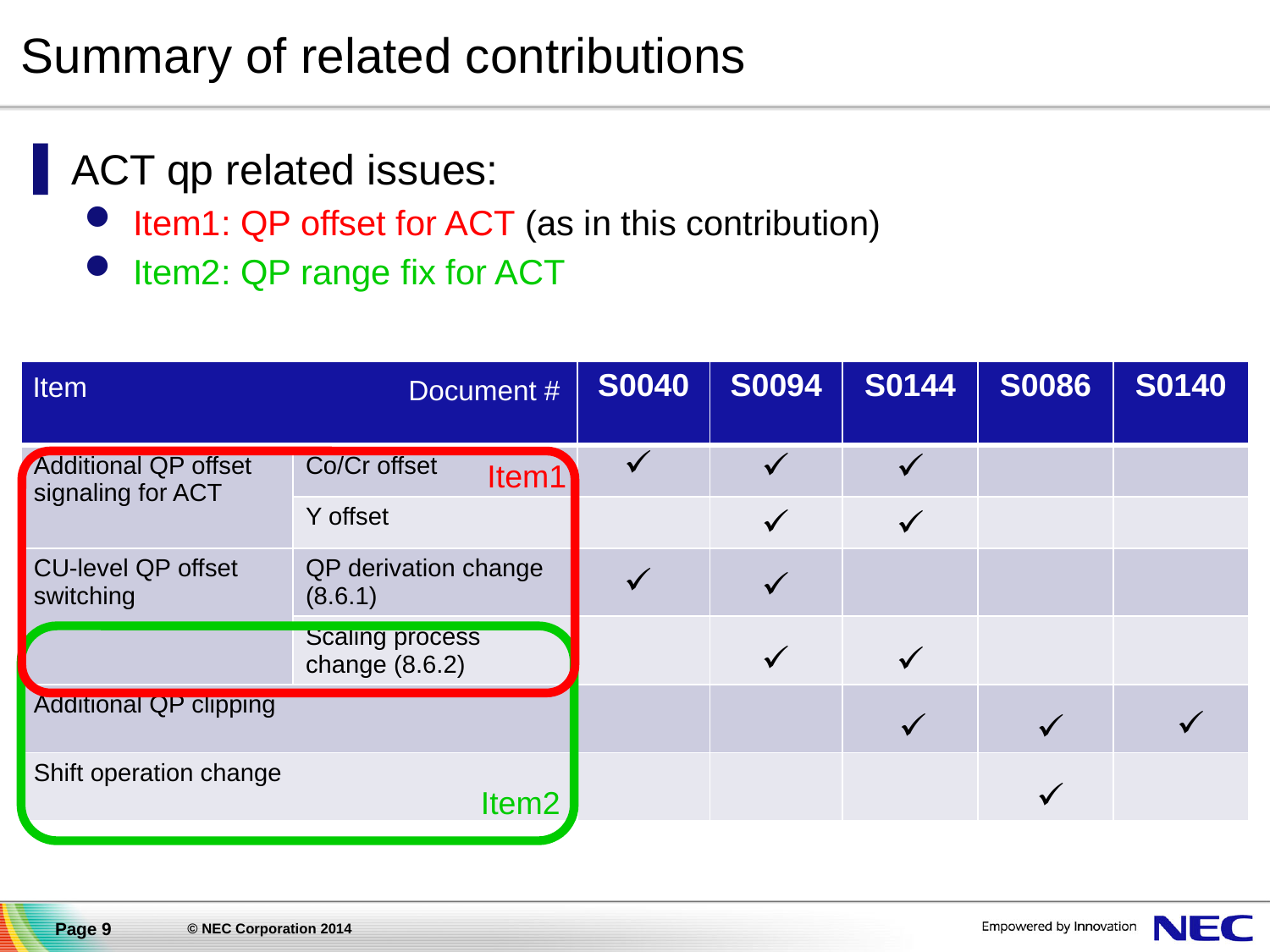

# Summary of related contributions
ACT qp related issues:
Item1: QP offset for ACT (as in this contribution)
Item2: QP range fix for ACT

|  |  | S0040 | S0094 | S0144 | S0086 | S0140 |
| --- | --- | --- | --- | --- | --- | --- |
| Additional QP offset signaling for ACT | Co/Cr offset |  |  |  |  |  |
|  | Y offset |  |  |  |  |  |
| CU-level QP offset switching | QP derivation change (8.6.1) |  |  |  |  |  |
|  | Scaling process change (8.6.2) |  |  |  |  |  |
| Additional QP clipping |  |  |  |  |  |  |
| Shift operation change |  |  |  |  |  |  |
Item
Document #

Item1

Item2